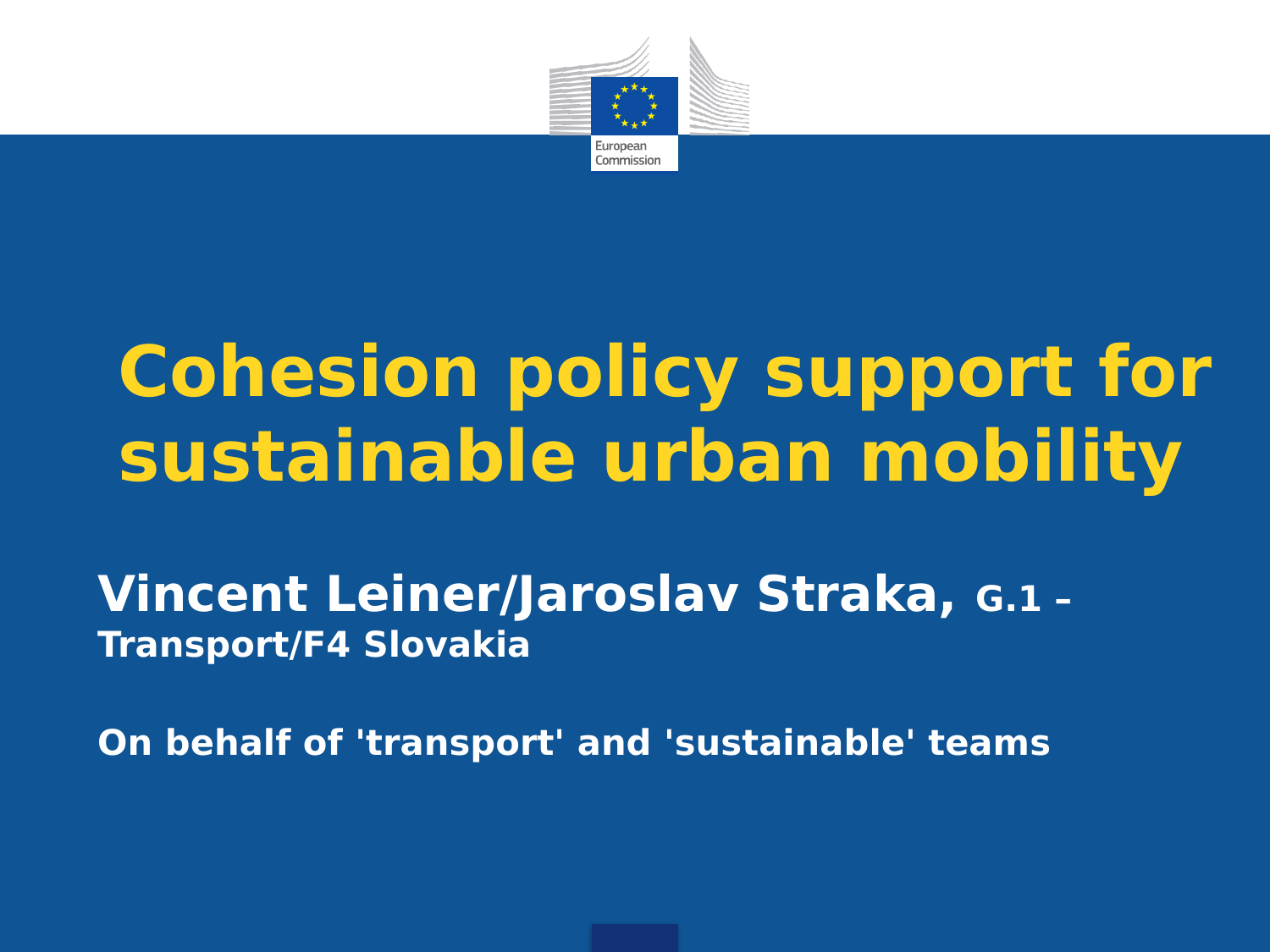

# Cohesion policy support for sustainable urban mobility
Vincent Leiner/Jaroslav Straka, G.1 – Transport/F4 Slovakia

On behalf of 'transport' and 'sustainable' teams